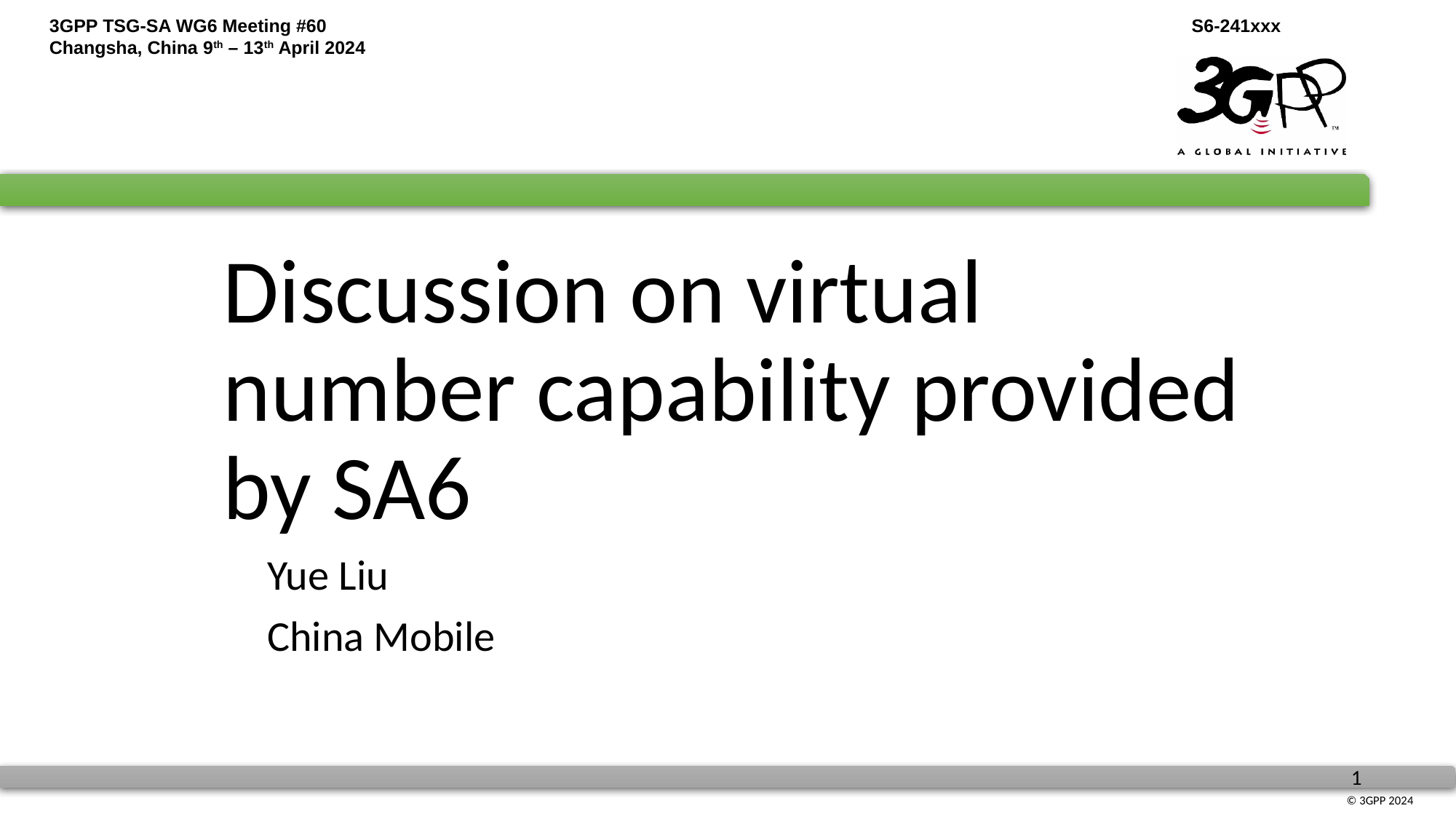

# Discussion on virtual number capability provided by SA6
Yue Liu
China Mobile